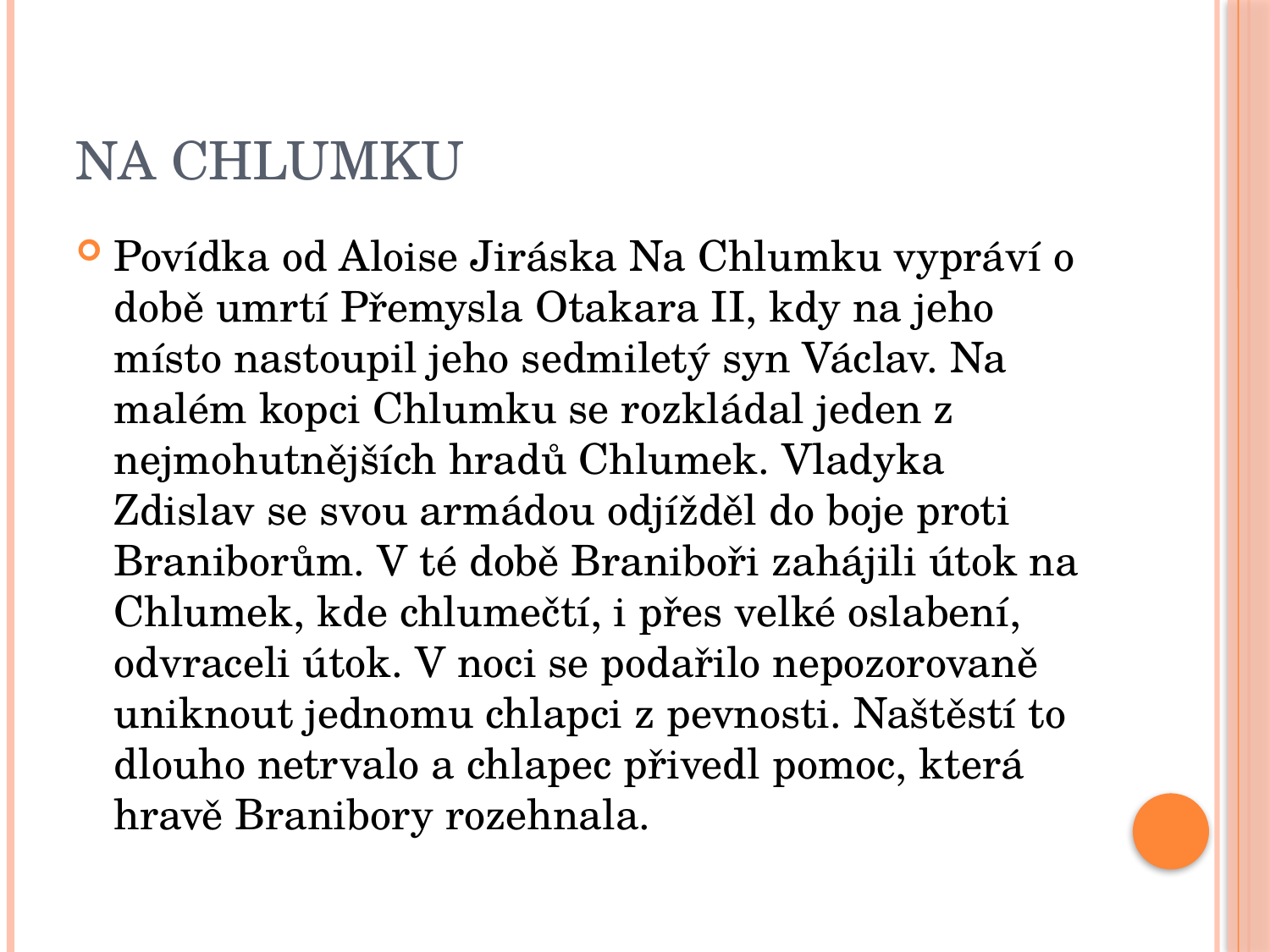

# Na Chlumku
Povídka od Aloise Jiráska Na Chlumku vypráví o době umrtí Přemysla Otakara II, kdy na jeho místo nastoupil jeho sedmiletý syn Václav. Na malém kopci Chlumku se rozkládal jeden z nejmohutnějších hradů Chlumek. Vladyka Zdislav se svou armádou odjížděl do boje proti Braniborům. V té době Braniboři zahájili útok na Chlumek, kde chlumečtí, i přes velké oslabení, odvraceli útok. V noci se podařilo nepozorovaně uniknout jednomu chlapci z pevnosti. Naštěstí to dlouho netrvalo a chlapec přivedl pomoc, která hravě Branibory rozehnala.